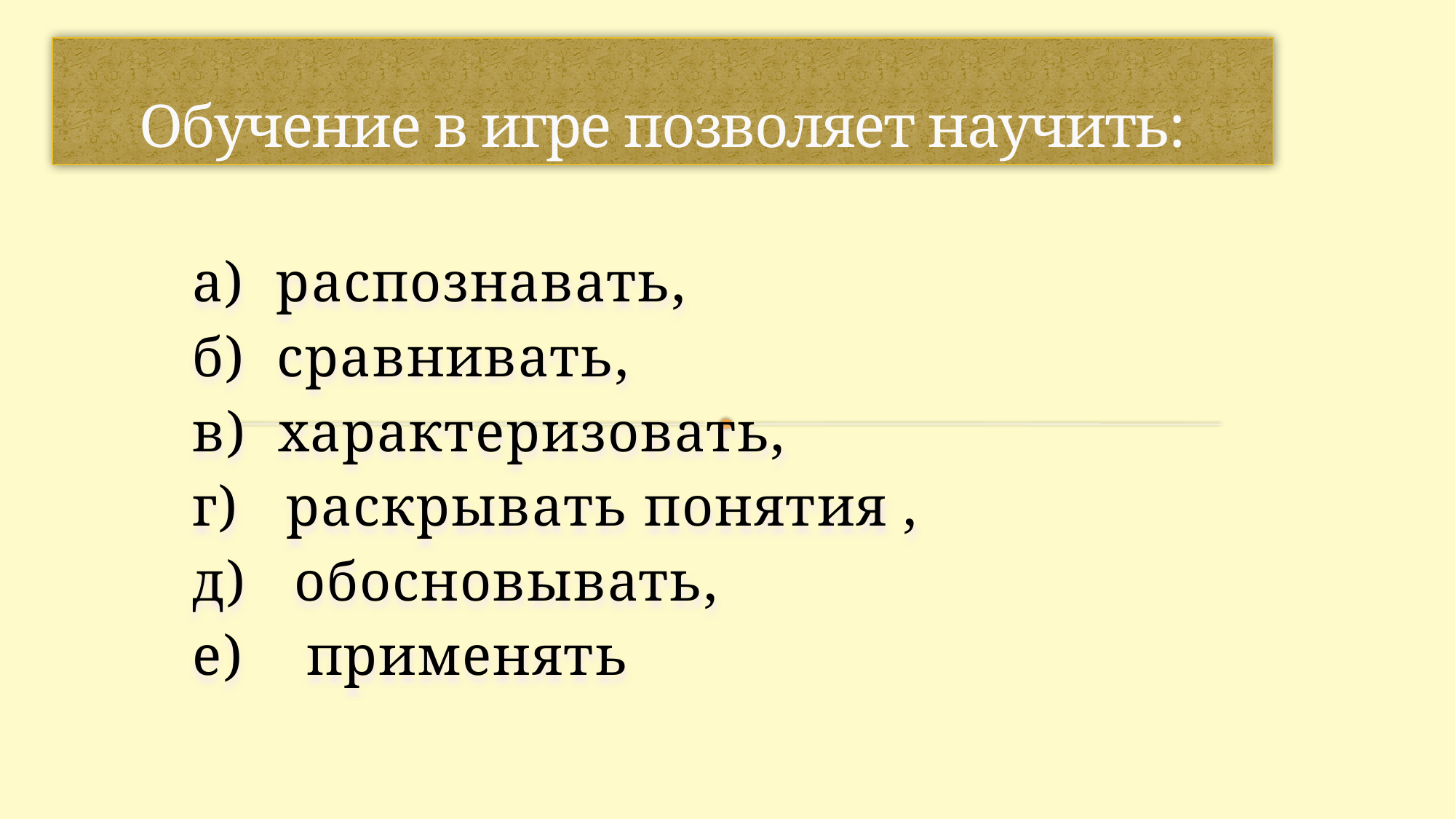

# Обучение в игре позволяет научить:
а)  распознавать,
б)  сравнивать,
в)  характеризовать,
г)   раскрывать понятия ,
д)   обосновывать,
е)    применять